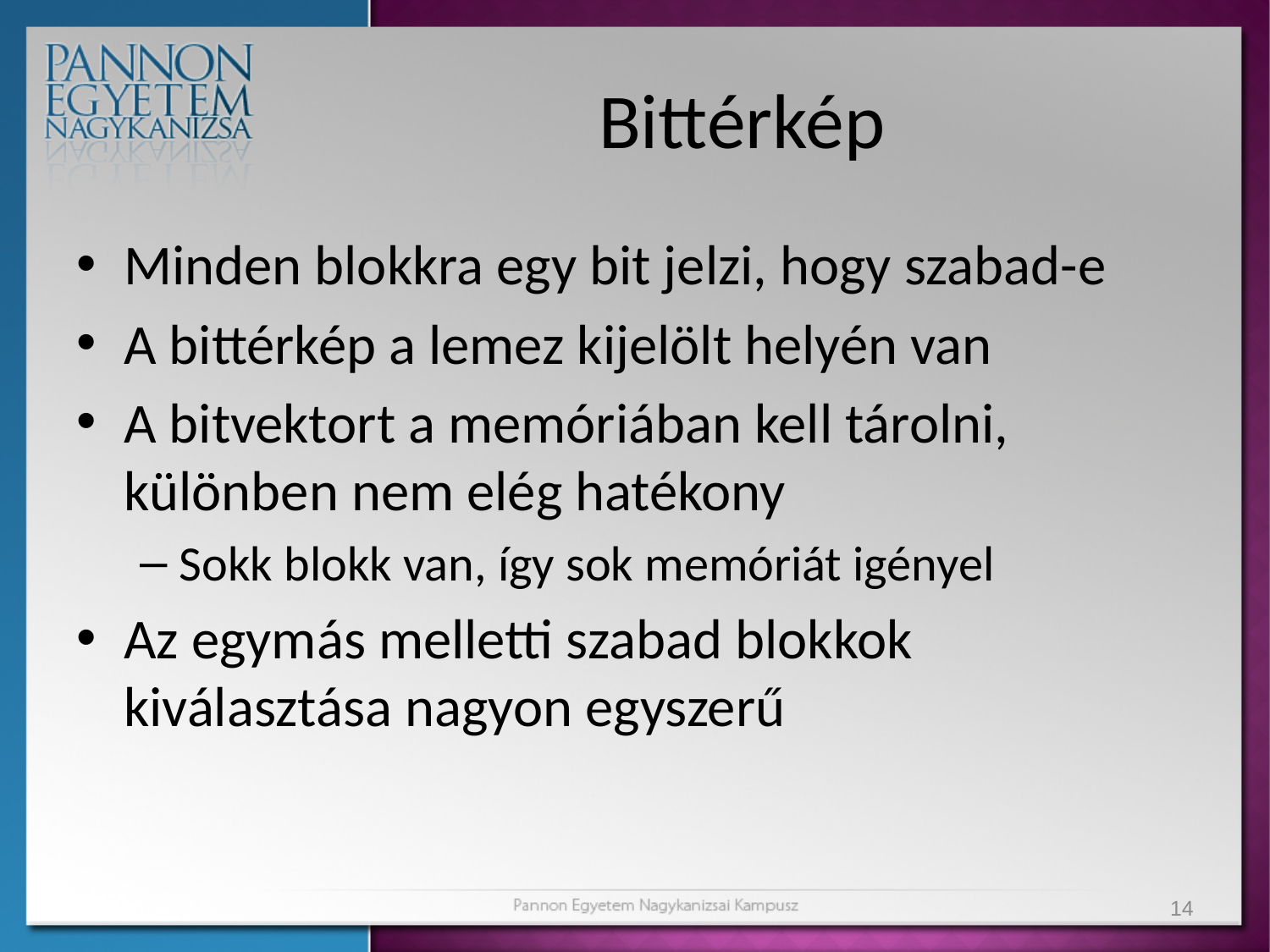

# Bittérkép
Minden blokkra egy bit jelzi, hogy szabad-e
A bittérkép a lemez kijelölt helyén van
A bitvektort a memóriában kell tárolni, különben nem elég hatékony
Sokk blokk van, így sok memóriát igényel
Az egymás melletti szabad blokkok kiválasztása nagyon egyszerű
14